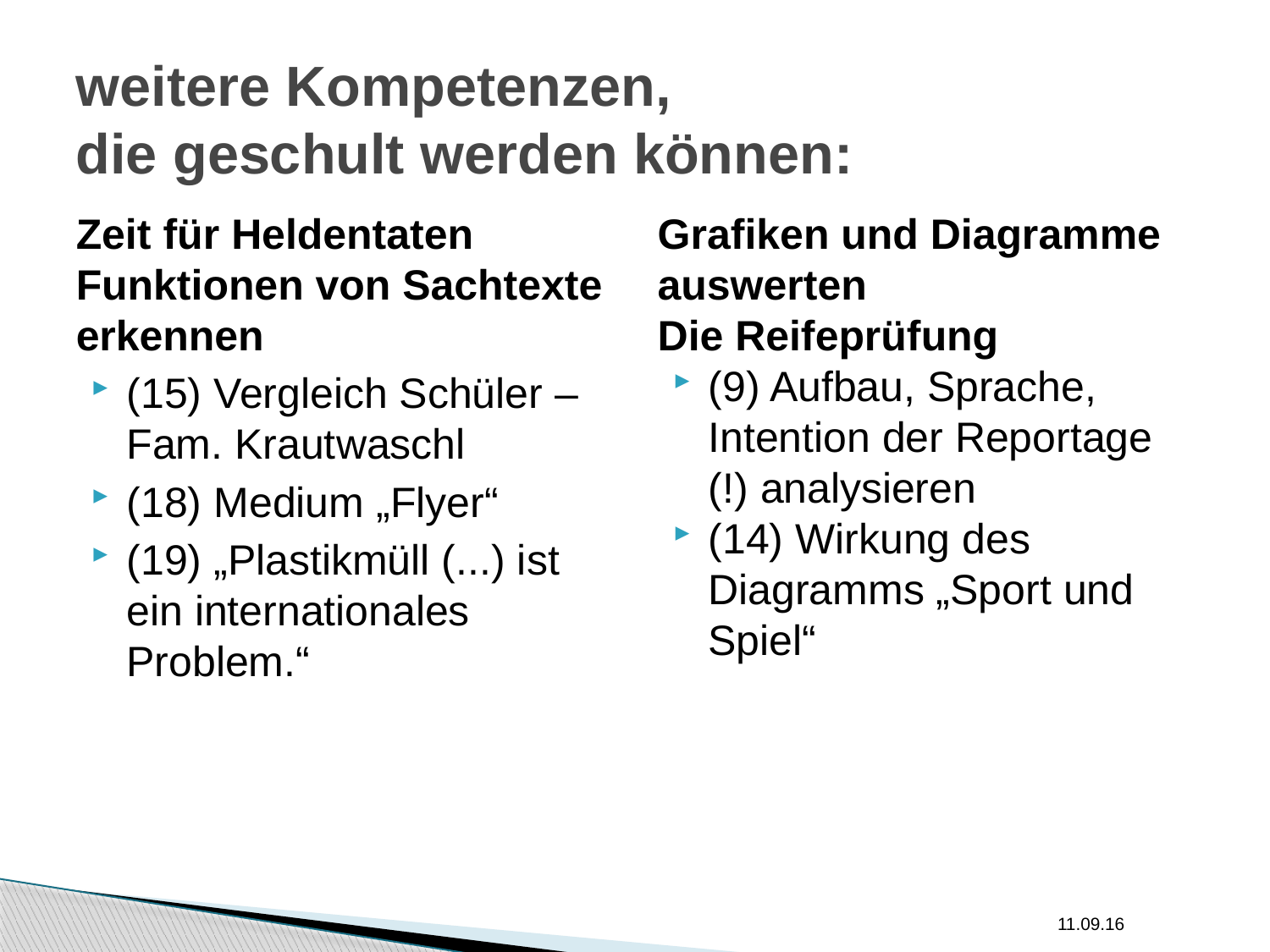

# weitere Kompetenzen, die geschult werden können:
Zeit für Heldentaten
Funktionen von Sachtexte erkennen
(15) Vergleich Schüler – Fam. Krautwaschl
(18) Medium „Flyer“
(19) „Plastikmüll (...) ist ein internationales Problem.“

Grafiken und Diagramme auswerten
Die Reifeprüfung
(9) Aufbau, Sprache, Intention der Reportage (!) analysieren
(14) Wirkung des Diagramms „Sport und Spiel“

11.09.16